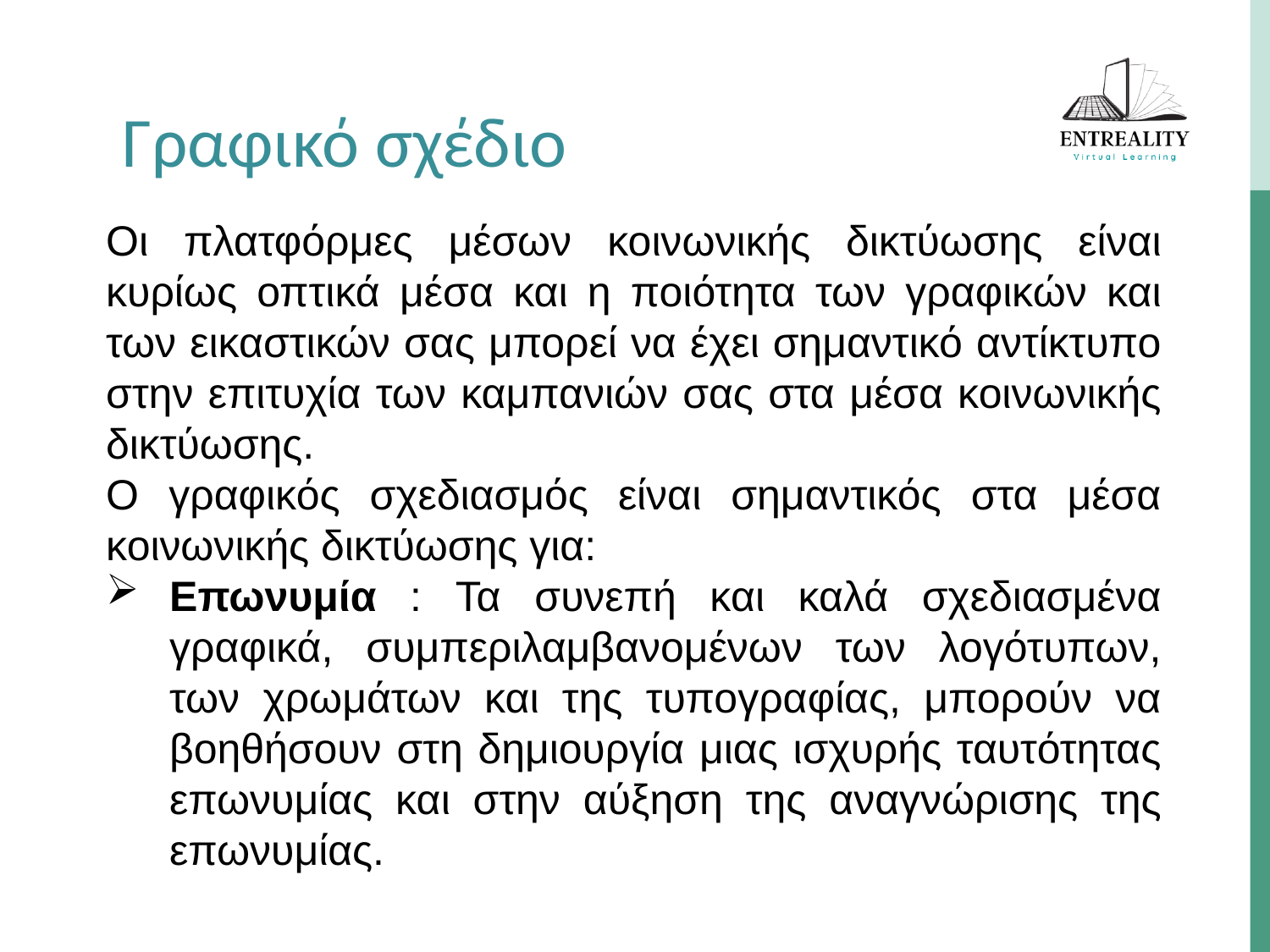

Γραφικό σχέδιο
Οι πλατφόρμες μέσων κοινωνικής δικτύωσης είναι κυρίως οπτικά μέσα και η ποιότητα των γραφικών και των εικαστικών σας μπορεί να έχει σημαντικό αντίκτυπο στην επιτυχία των καμπανιών σας στα μέσα κοινωνικής δικτύωσης.
Ο γραφικός σχεδιασμός είναι σημαντικός στα μέσα κοινωνικής δικτύωσης για:
Επωνυμία : Τα συνεπή και καλά σχεδιασμένα γραφικά, συμπεριλαμβανομένων των λογότυπων, των χρωμάτων και της τυπογραφίας, μπορούν να βοηθήσουν στη δημιουργία μιας ισχυρής ταυτότητας επωνυμίας και στην αύξηση της αναγνώρισης της επωνυμίας.